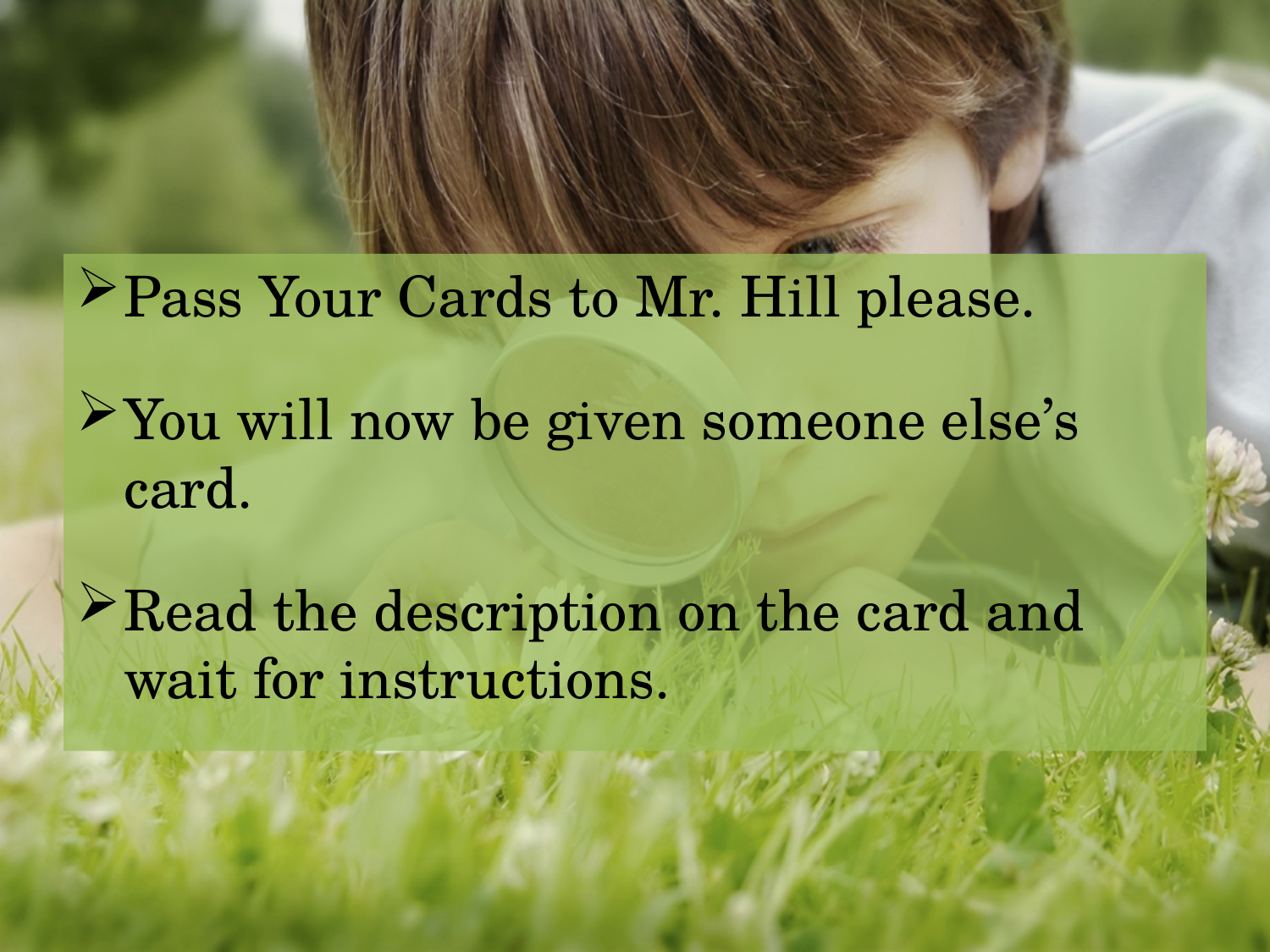

Pass Your Cards to Mr. Hill please.

You will now be given someone else’s card.

Read the description on the card and wait for instructions.